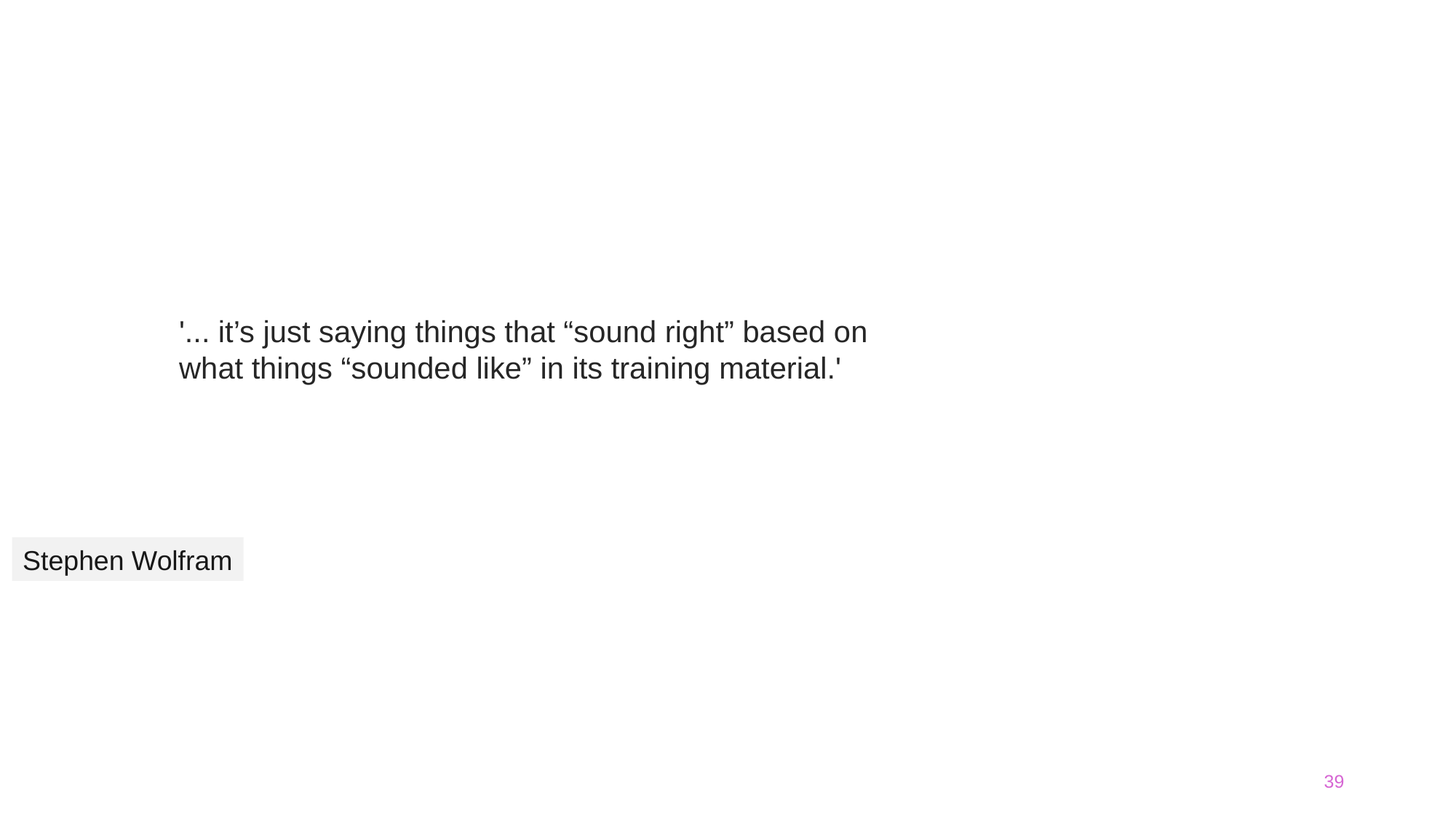

'... it’s just saying things that “sound right” based on what things “sounded like” in its training material.'
Stephen Wolfram
39